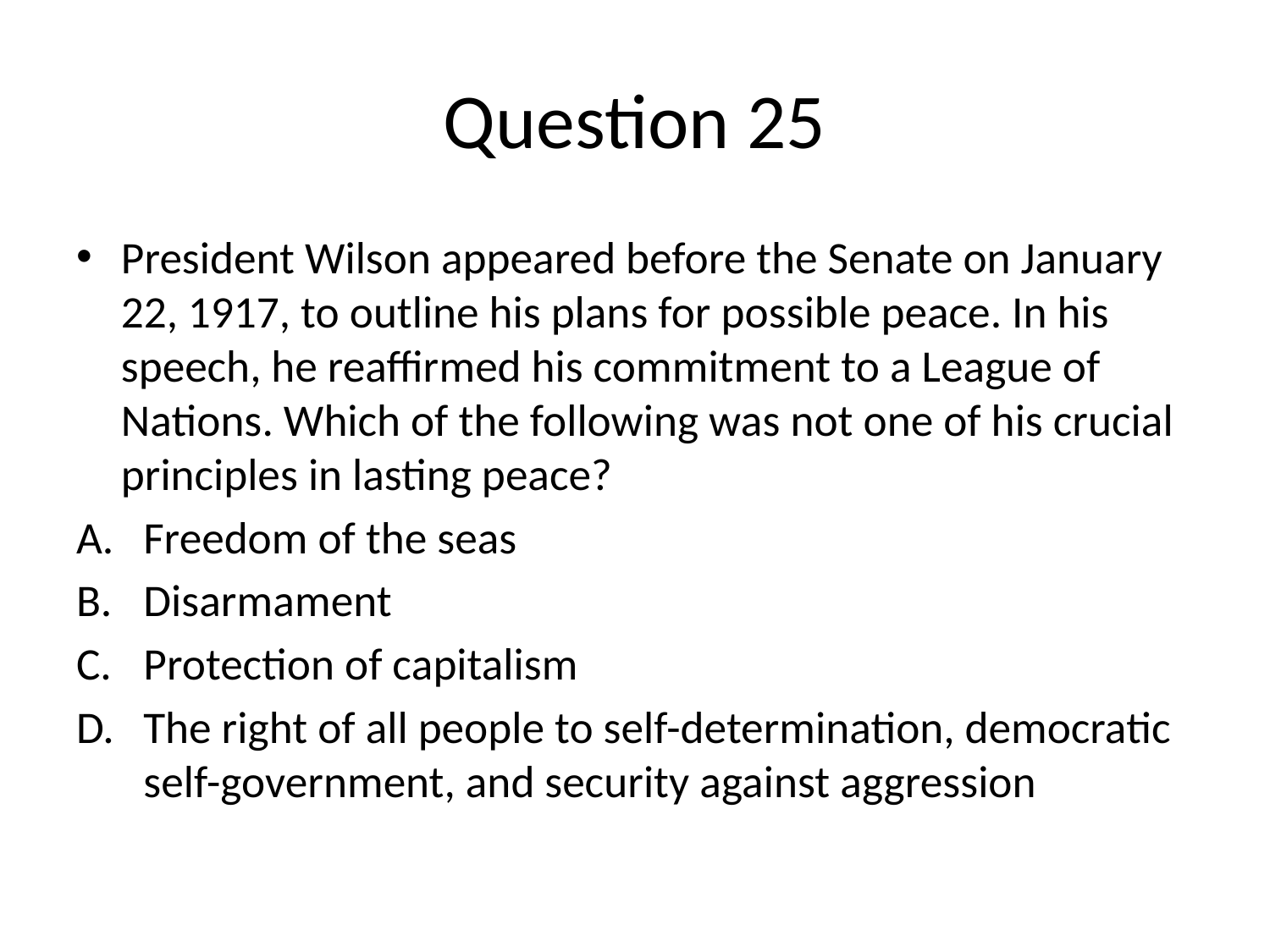

# Question 25
President Wilson appeared before the Senate on January 22, 1917, to outline his plans for possible peace. In his speech, he reaffirmed his commitment to a League of Nations. Which of the following was not one of his crucial principles in lasting peace?
Freedom of the seas
Disarmament
Protection of capitalism
The right of all people to self-determination, democratic self-government, and security against aggression